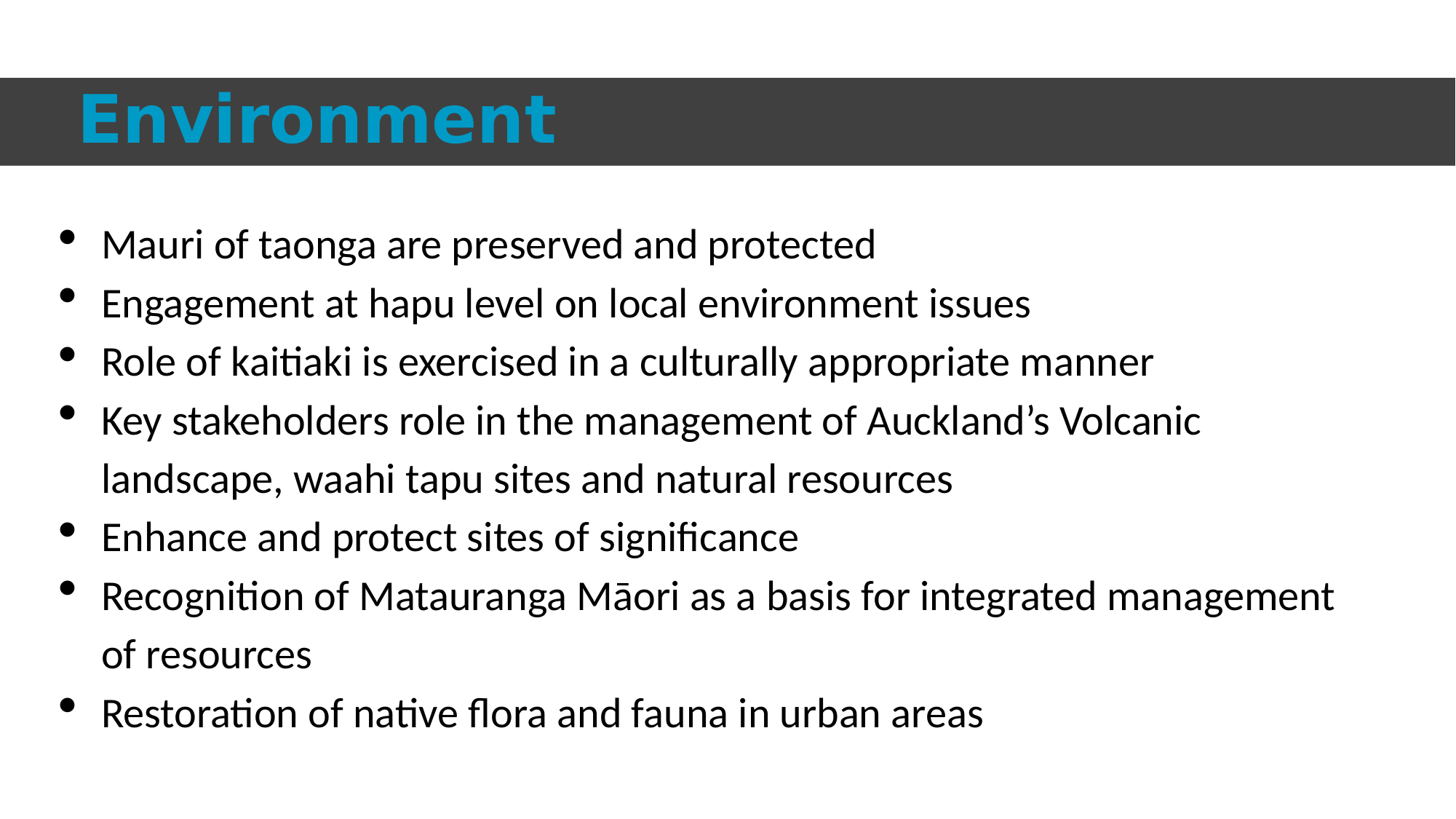

# Environment

Mauri of taonga are preserved and protected
Engagement at hapu level on local environment issues
Role of kaitiaki is exercised in a culturally appropriate manner
Key stakeholders role in the management of Auckland’s Volcanic landscape, waahi tapu sites and natural resources
Enhance and protect sites of significance
Recognition of Matauranga Māori as a basis for integrated management of resources
Restoration of native flora and fauna in urban areas